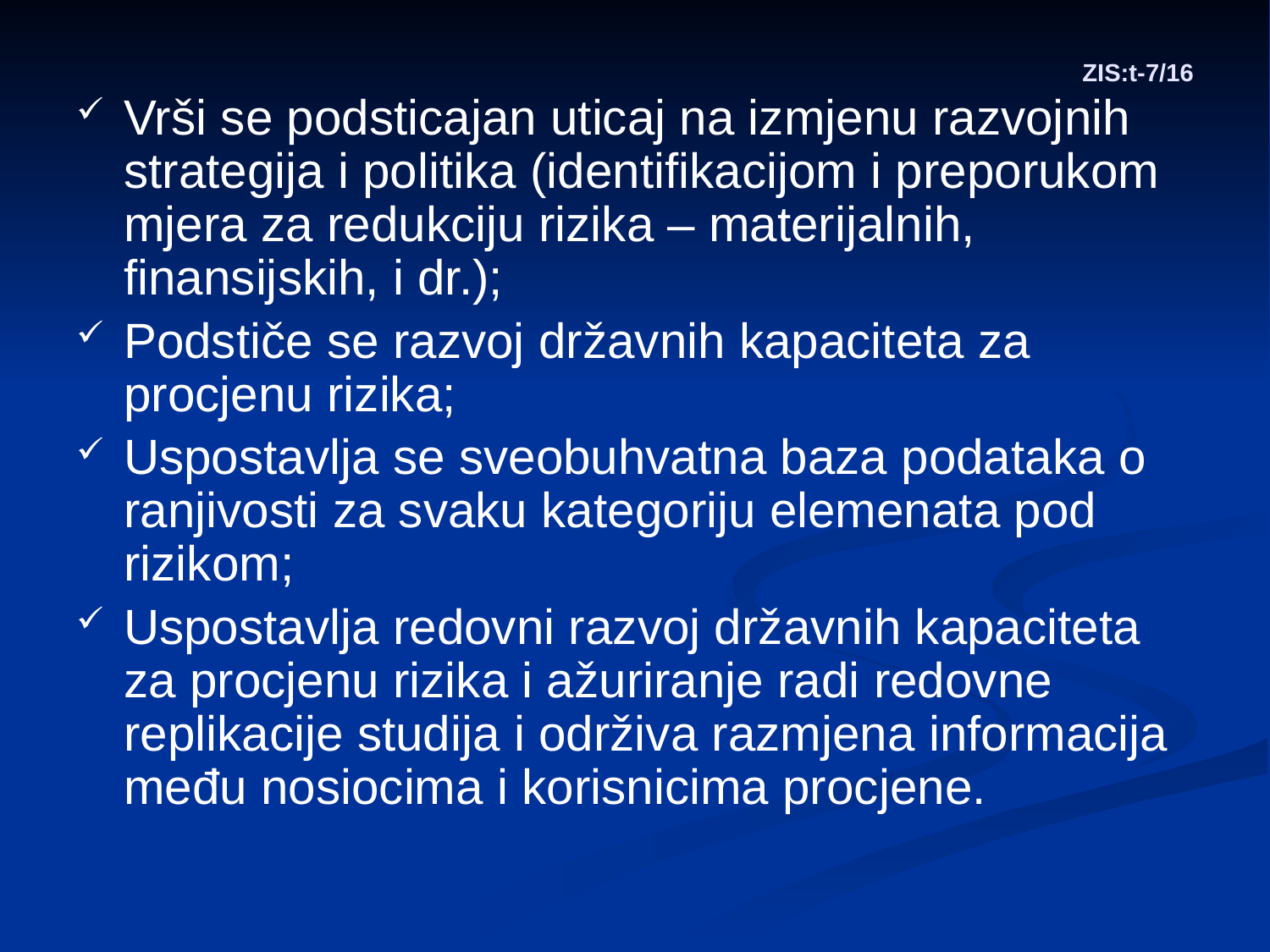

# ZIS:t-7/16
Vrši se podsticajan uticaj na izmjenu razvojnih strategija i politika (identifikacijom i preporukom mjera za redukciju rizika – materijalnih, finansijskih, i dr.);
Podstiče se razvoj državnih kapaciteta za procjenu rizika;
Uspostavlja se sveobuhvatna baza podataka o ranjivosti za svaku kategoriju elemenata pod rizikom;
Uspostavlja redovni razvoj državnih kapaciteta za procjenu rizika i ažuriranje radi redovne replikacije studija i održiva razmjena informacija među nosiocima i korisnicima procjene.